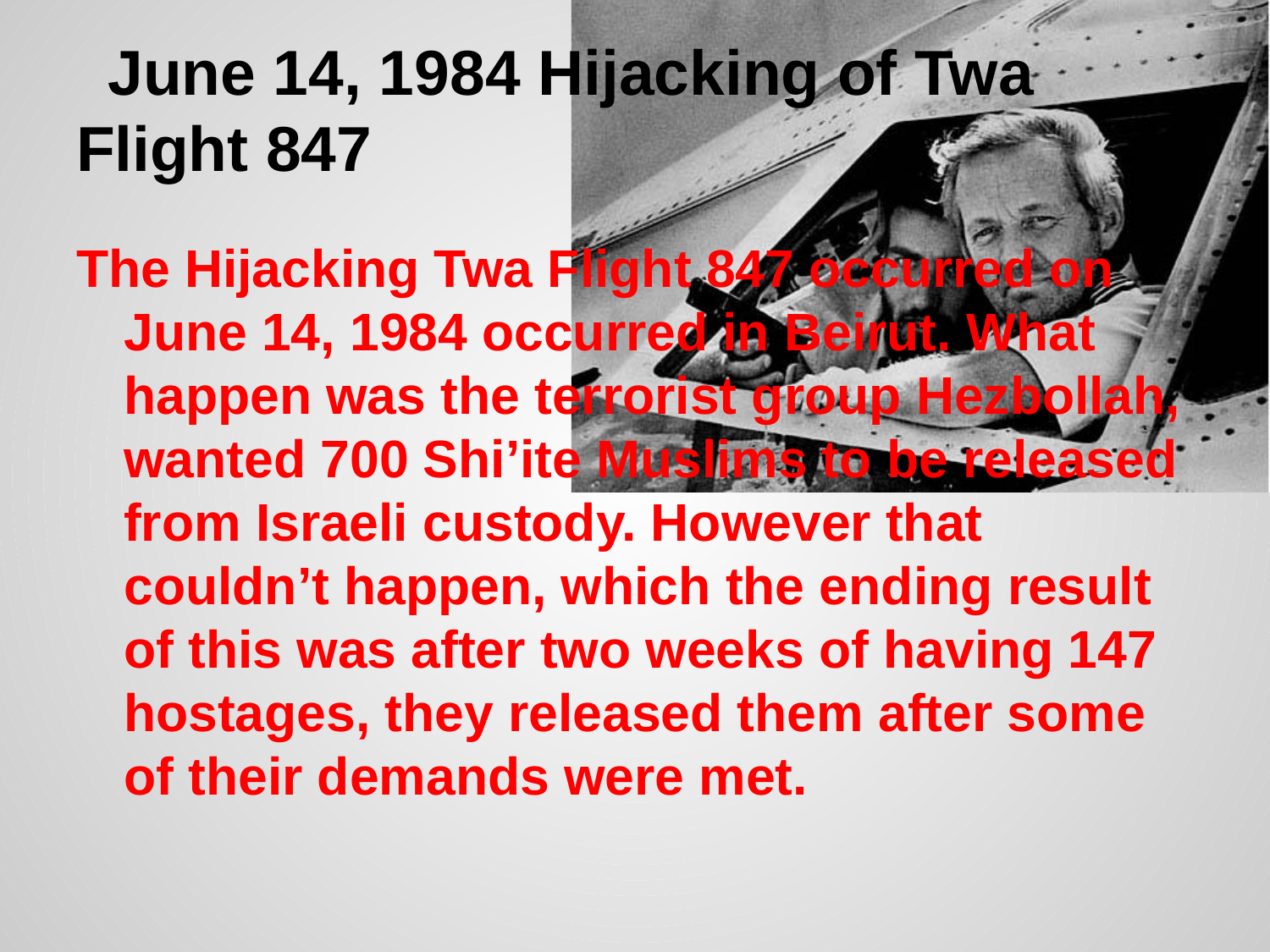

# June 14, 1984 Hijacking of Twa Flight 847
The Hijacking Twa Flight 847 occurred on June 14, 1984 occurred in Beirut. What happen was the terrorist group Hezbollah, wanted 700 Shi’ite Muslims to be released from Israeli custody. However that couldn’t happen, which the ending result of this was after two weeks of having 147 hostages, they released them after some of their demands were met.